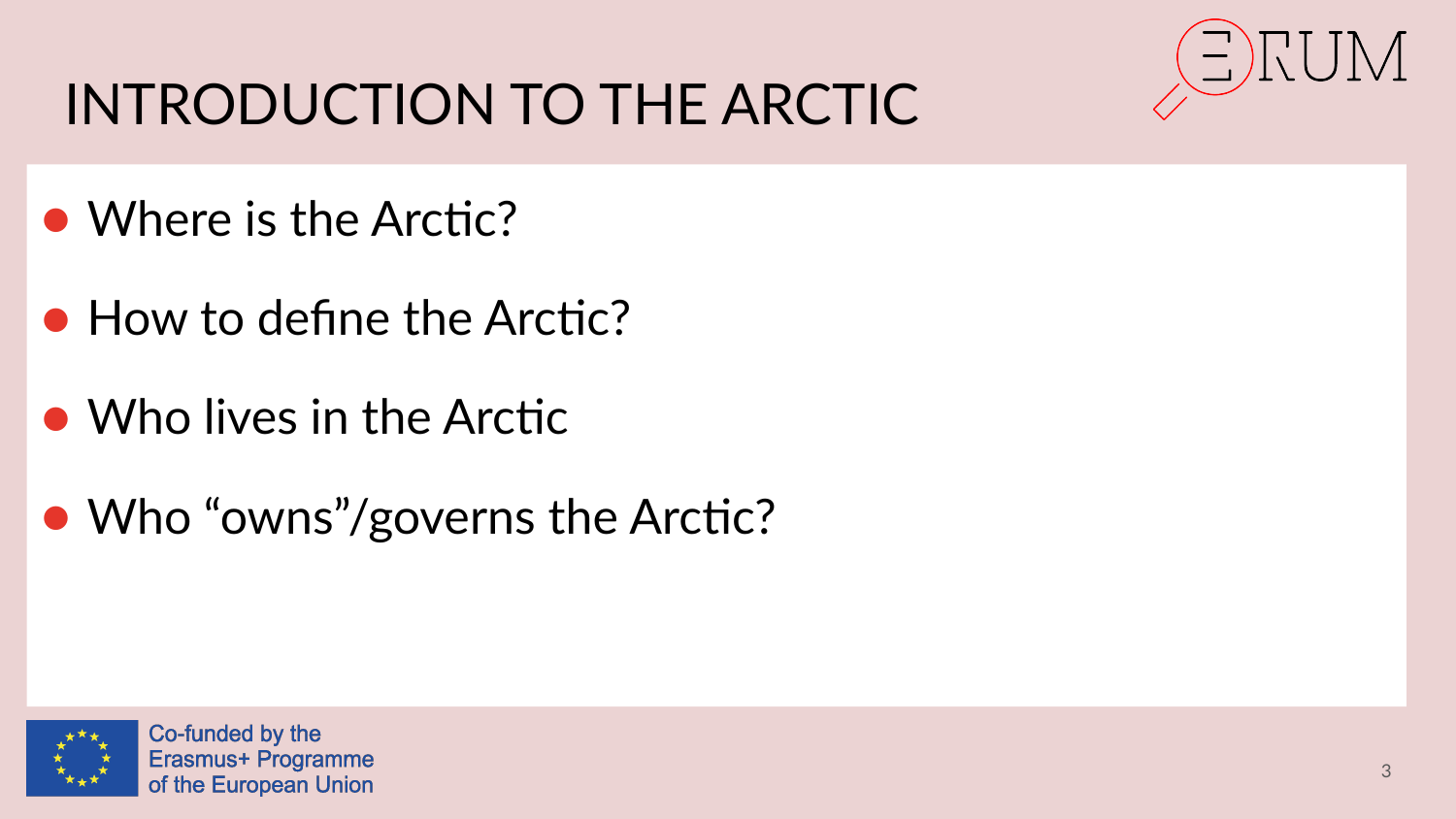

# INTRODUCTION TO THE ARCTIC
Where is the Arctic?
How to define the Arctic?
Who lives in the Arctic
Who “owns”/governs the Arctic?
3